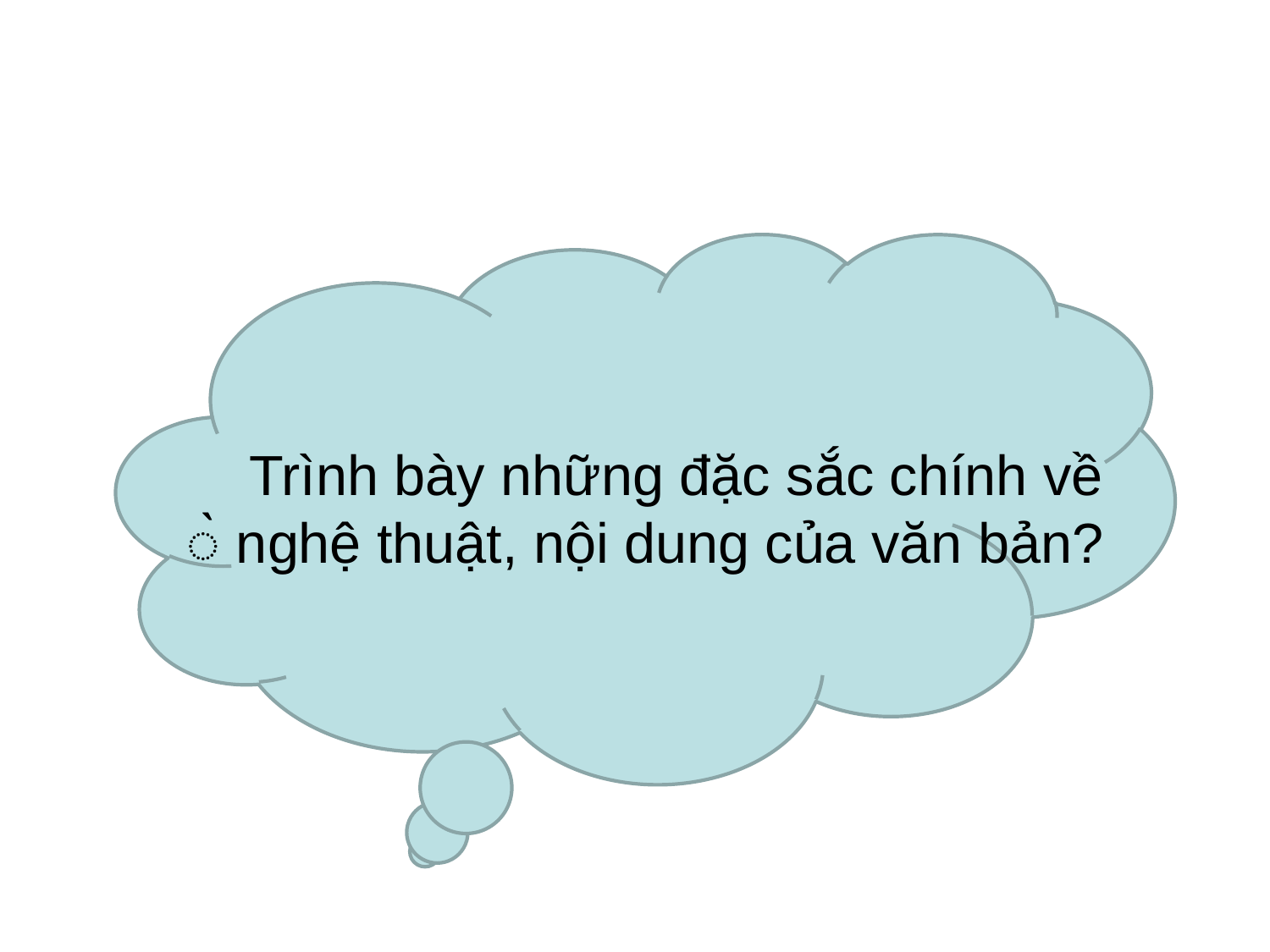

#

    Trình bày những đặc sắc chính về
̀ nghệ thuật, nội dung của văn bản?